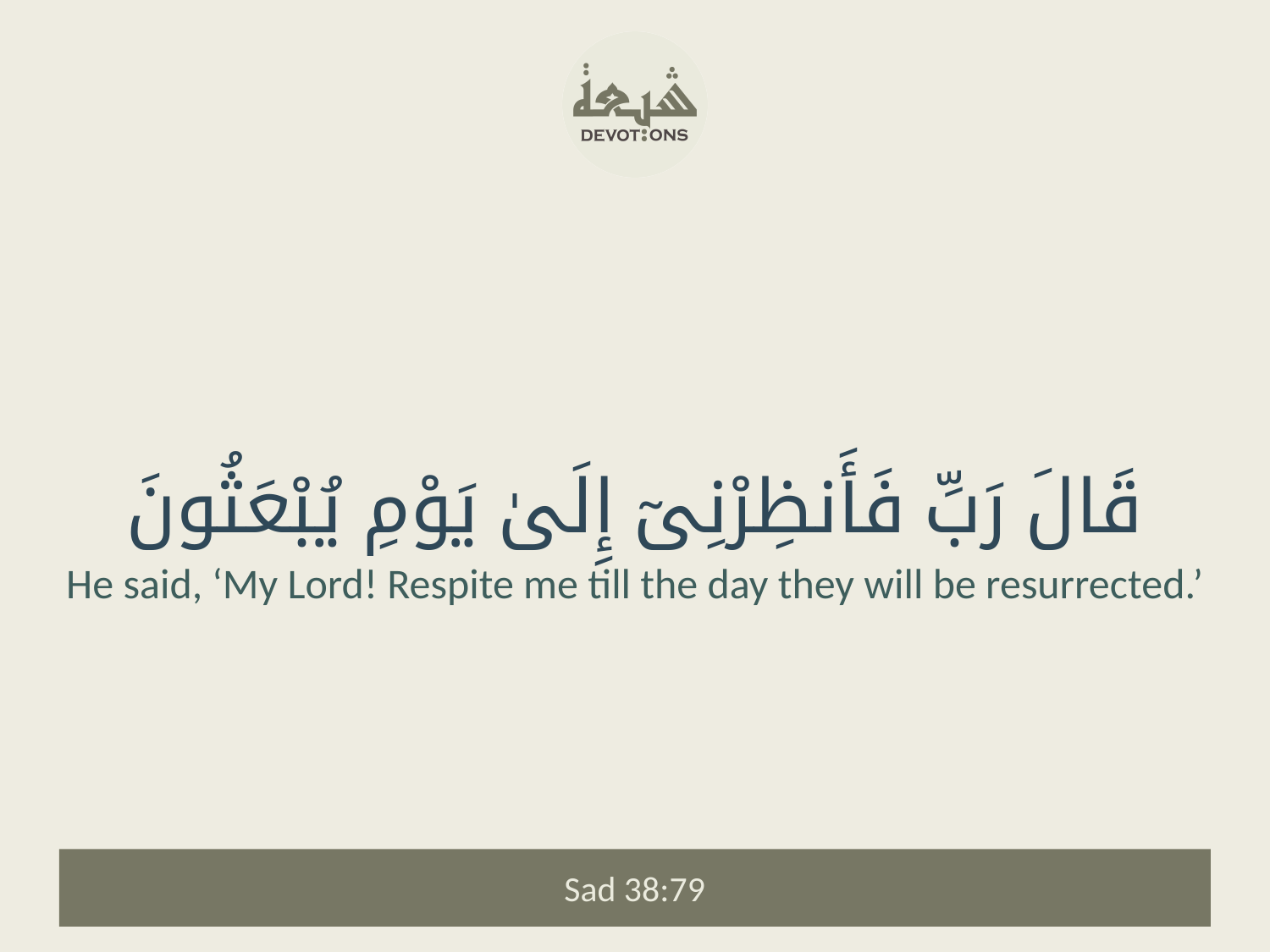

قَالَ رَبِّ فَأَنظِرْنِىٓ إِلَىٰ يَوْمِ يُبْعَثُونَ
He said, ‘My Lord! Respite me till the day they will be resurrected.’
Sad 38:79